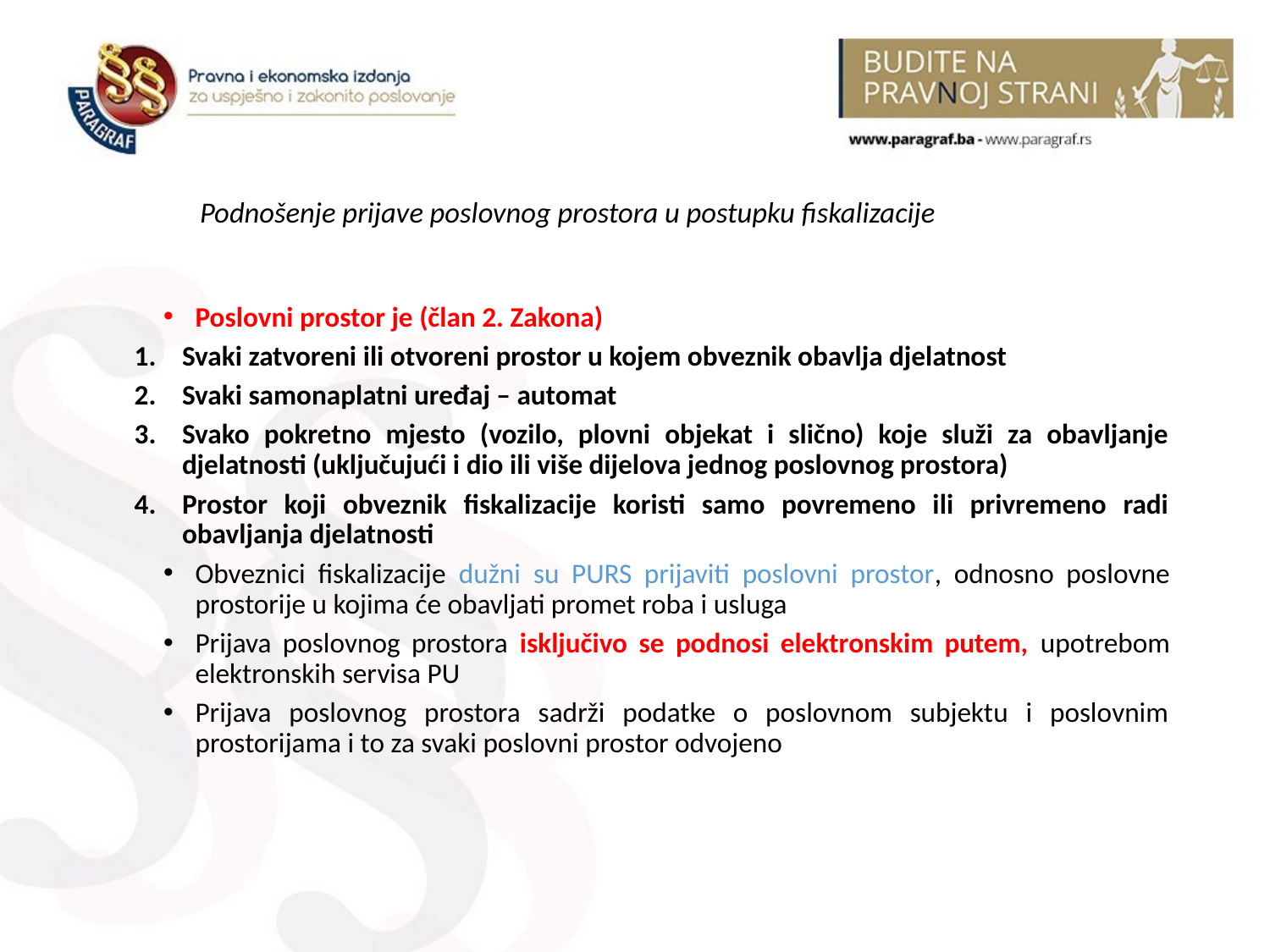

# Podnošenje prijave poslovnog prostora u postupku fiskalizacije

Poslovni prostor je (član 2. Zakona)
Svaki zatvoreni ili otvoreni prostor u kojem obveznik obavlja djelatnost
Svaki samonaplatni uređaj – automat
Svako pokretno mjesto (vozilo, plovni objekat i slično) koje služi za obavljanje djelatnosti (uključujući i dio ili više dijelova jednog poslovnog prostora)
Prostor koji obveznik fiskalizacije koristi samo povremeno ili privremeno radi obavljanja djelatnosti
Obveznici fiskalizacije dužni su PURS prijaviti poslovni prostor, odnosno poslovne prostorije u kojima će obavljati promet roba i usluga
Prijava poslovnog prostora isključivo se podnosi elektronskim putem, upotrebom elektronskih servisa PU
Prijava poslovnog prostora sadrži podatke o poslovnom subjektu i poslovnim prostorijama i to za svaki poslovni prostor odvojeno